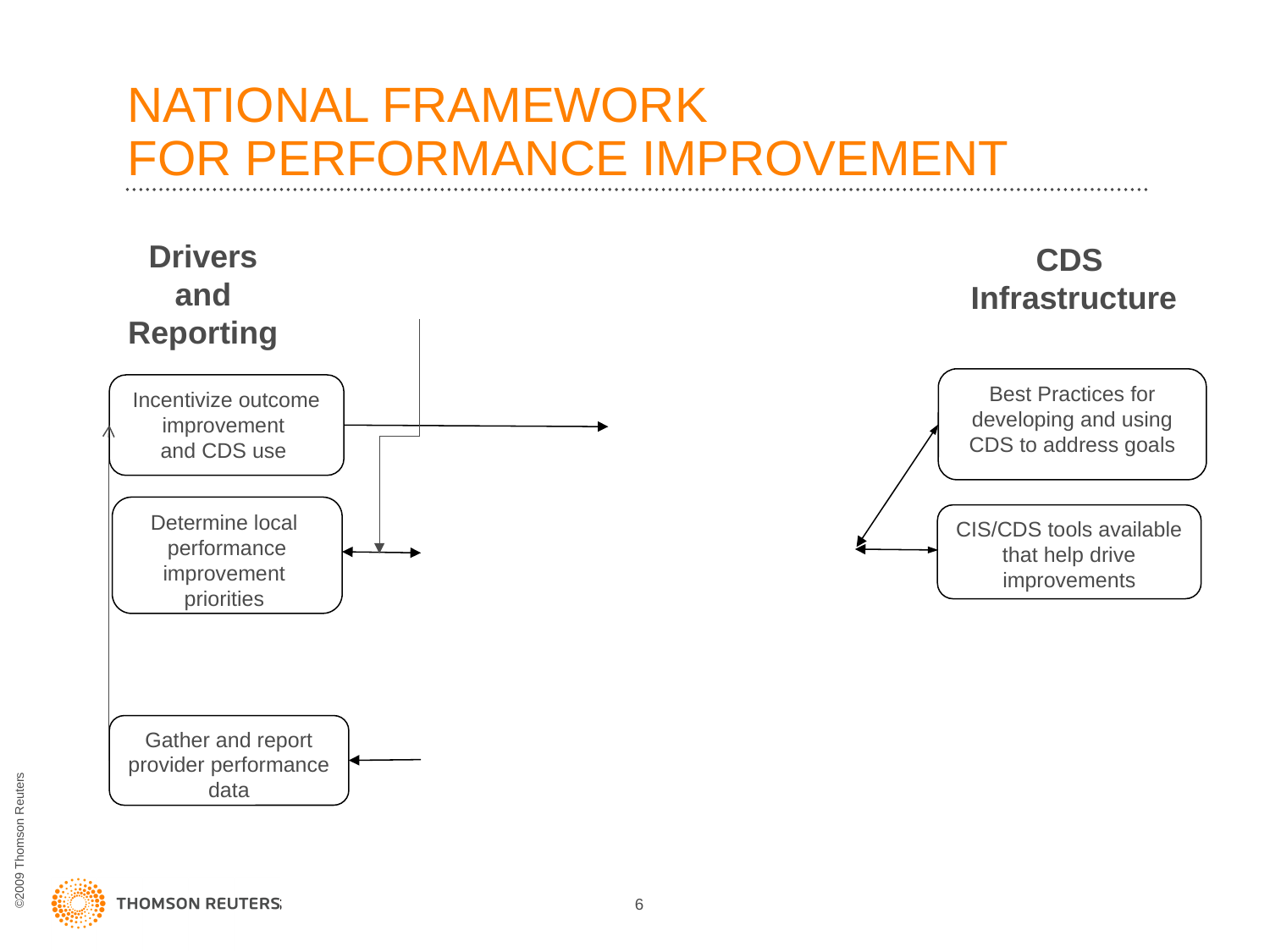

# NATIONAL FRAMEWORK FOR PERFORMANCE IMPROVEMENT
Drivers
and
Reporting
CDS
Infrastructure

Best Practices for developing and using CDS to address goals
Incentivize outcome improvement
and CDS use
Determine local  performance improvement  priorities
CIS/CDS tools available that help drive improvements
Gather and report provider performance data
6